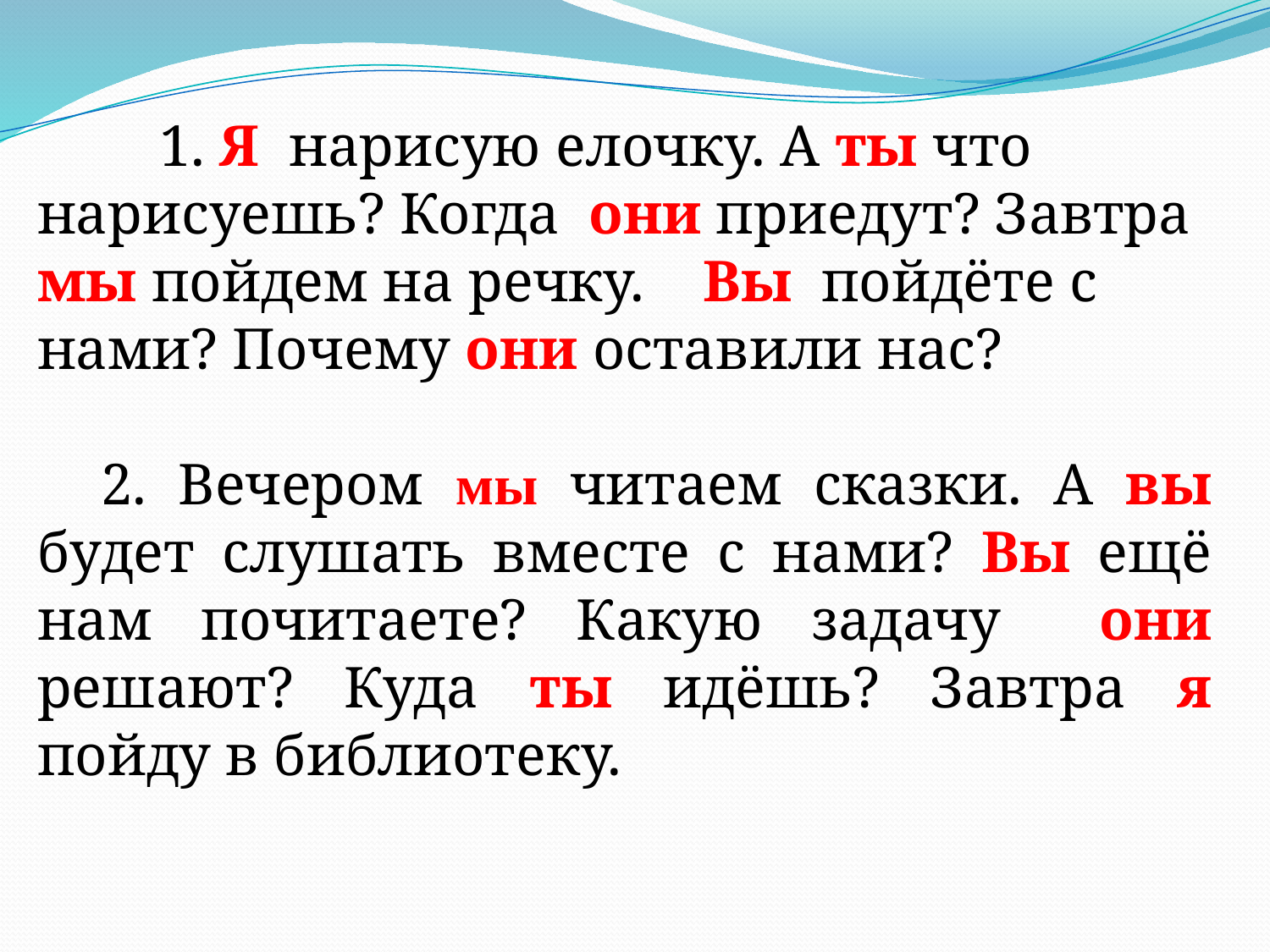

1. Я  нарисую елочку. А ты что нарисуешь? Когда  они приедут? Завтра мы пойдем на речку.    Вы  пойдёте с нами? Почему они оставили нас?

2. Вечером мы читаем сказки. А вы будет слушать вместе с нами? Вы ещё нам почитаете? Какую задачу  они решают? Куда ты идёшь? Завтра я пойду в библиотеку.